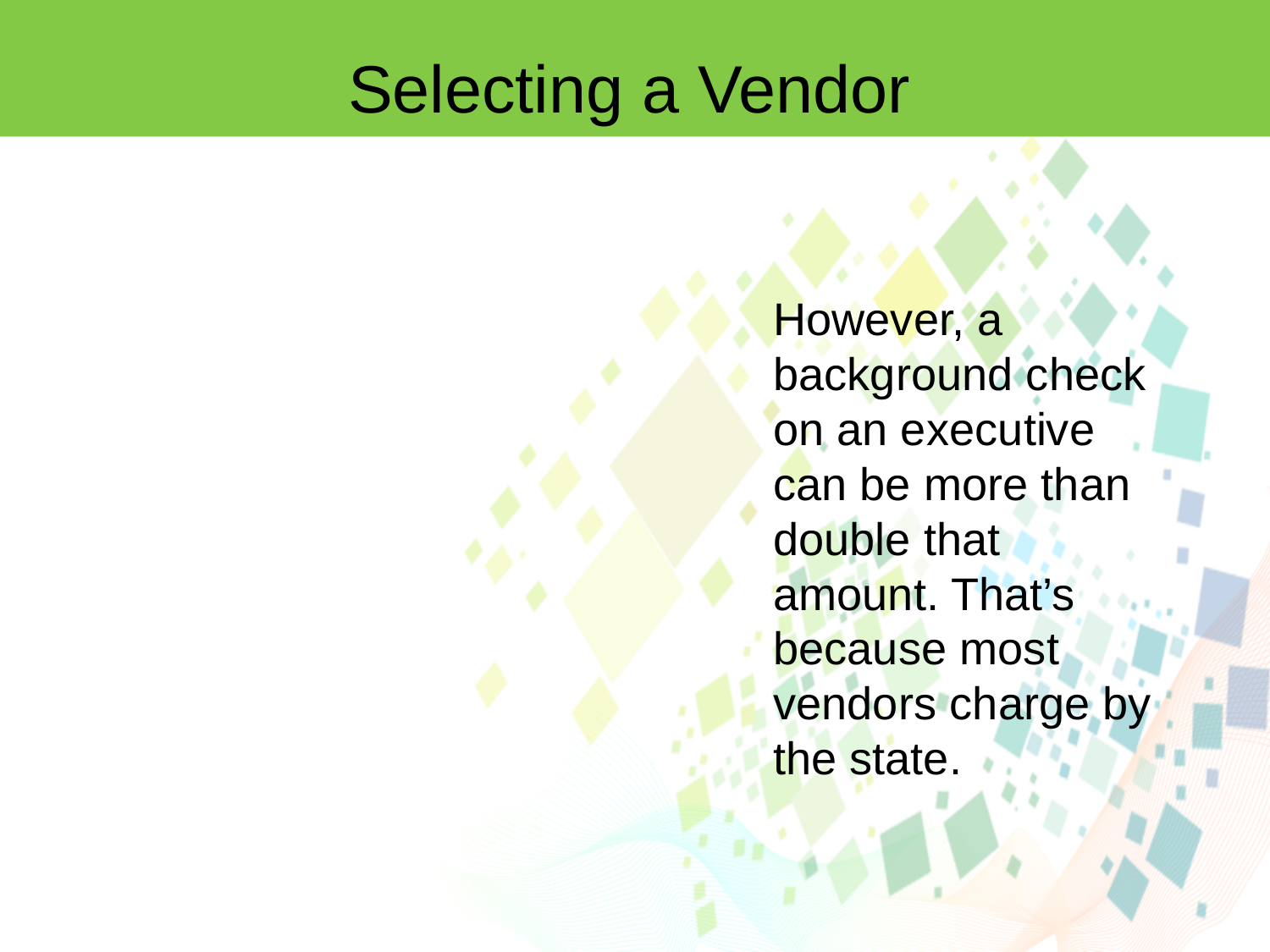

Selecting a Vendor
However, a background check on an executive can be more than double that amount. That’s because most vendors charge by the state.